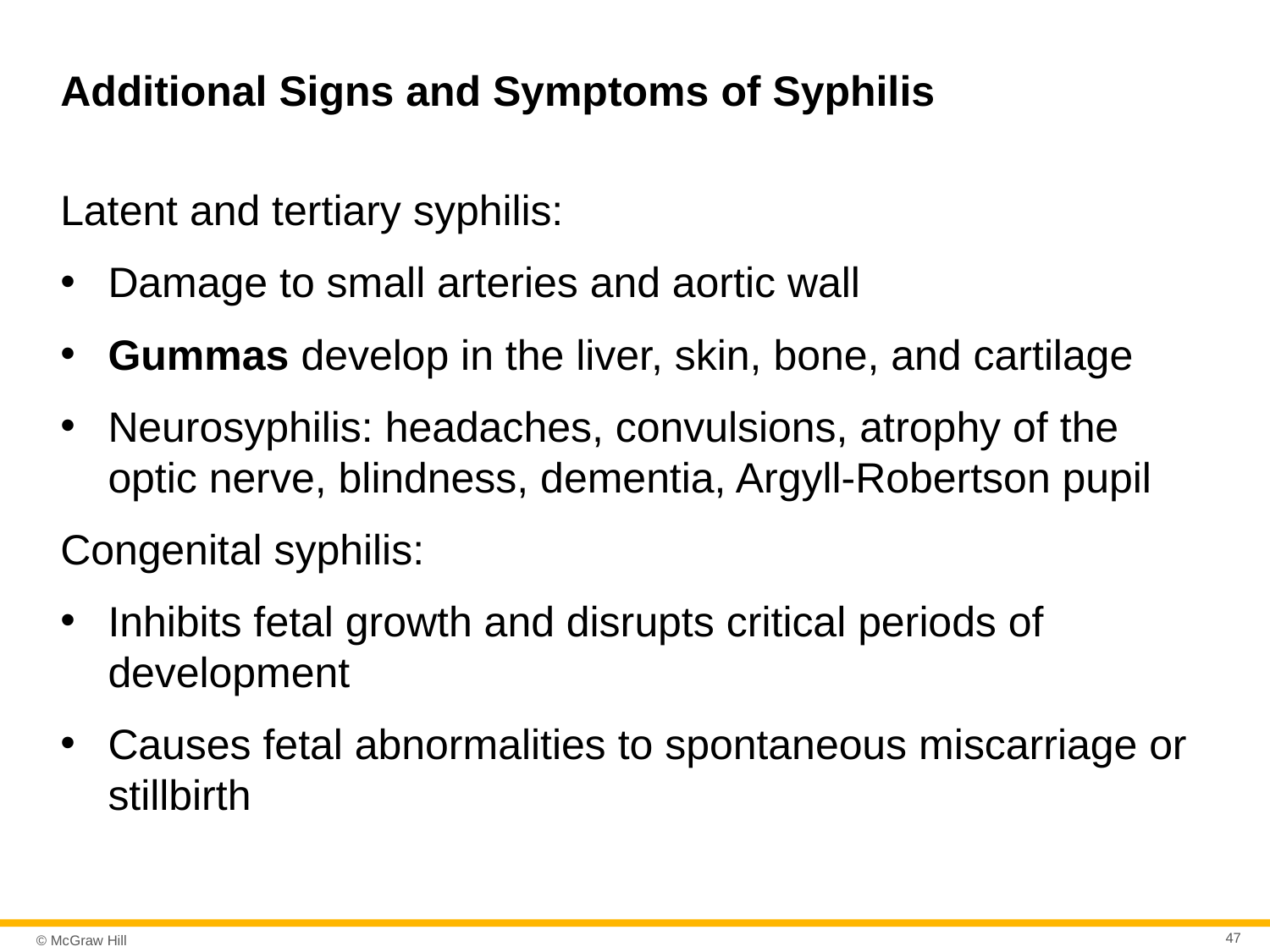

# Additional Signs and Symptoms of Syphilis
Latent and tertiary syphilis:
Damage to small arteries and aortic wall
Gummas develop in the liver, skin, bone, and cartilage
Neurosyphilis: headaches, convulsions, atrophy of the optic nerve, blindness, dementia, Argyll-Robertson pupil
Congenital syphilis:
Inhibits fetal growth and disrupts critical periods of development
Causes fetal abnormalities to spontaneous miscarriage or stillbirth